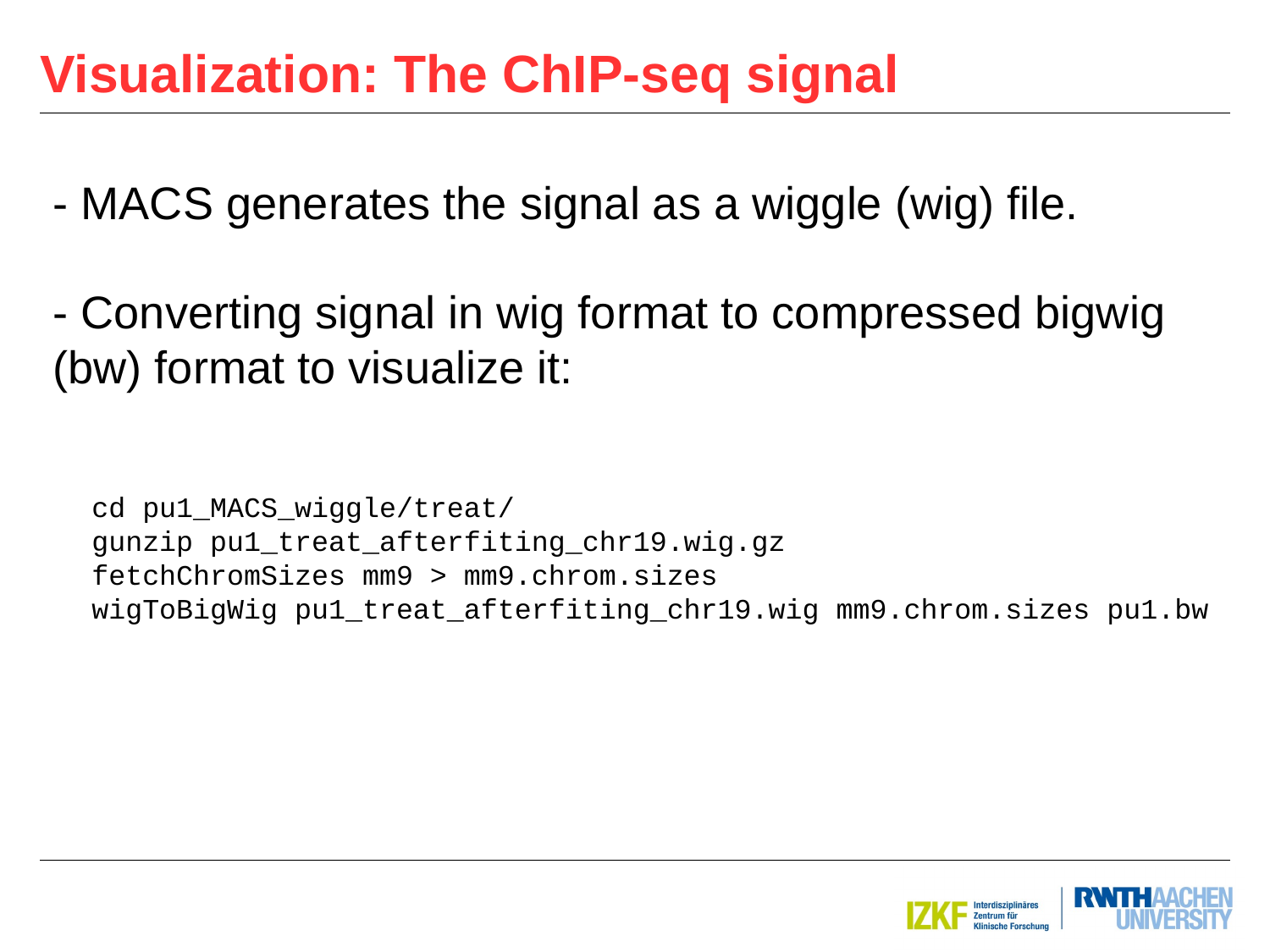

Visualization: The ChIP-seq signal

- MACS generates the signal as a wiggle (wig) file.

- Converting signal in wig format to compressed bigwig (bw) format to visualize it:

cd pu1_MACS_wiggle/treat/
gunzip pu1_treat_afterfiting_chr19.wig.gz
fetchChromSizes mm9 > mm9.chrom.sizes
wigToBigWig pu1_treat_afterfiting_chr19.wig mm9.chrom.sizes pu1.bw